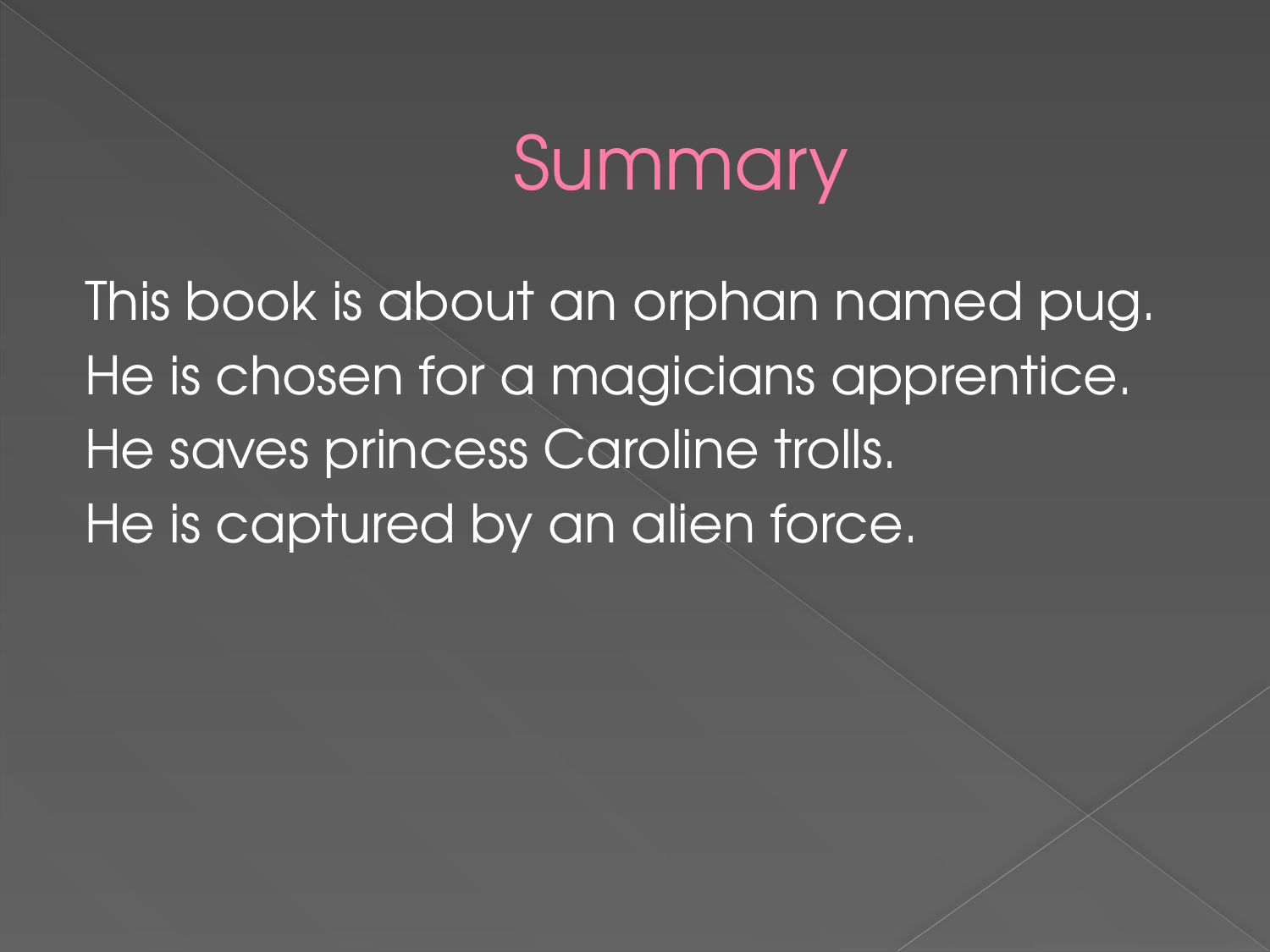

# Summary
This book is about an orphan named pug.
He is chosen for a magicians apprentice.
He saves princess Caroline trolls.
He is captured by an alien force.